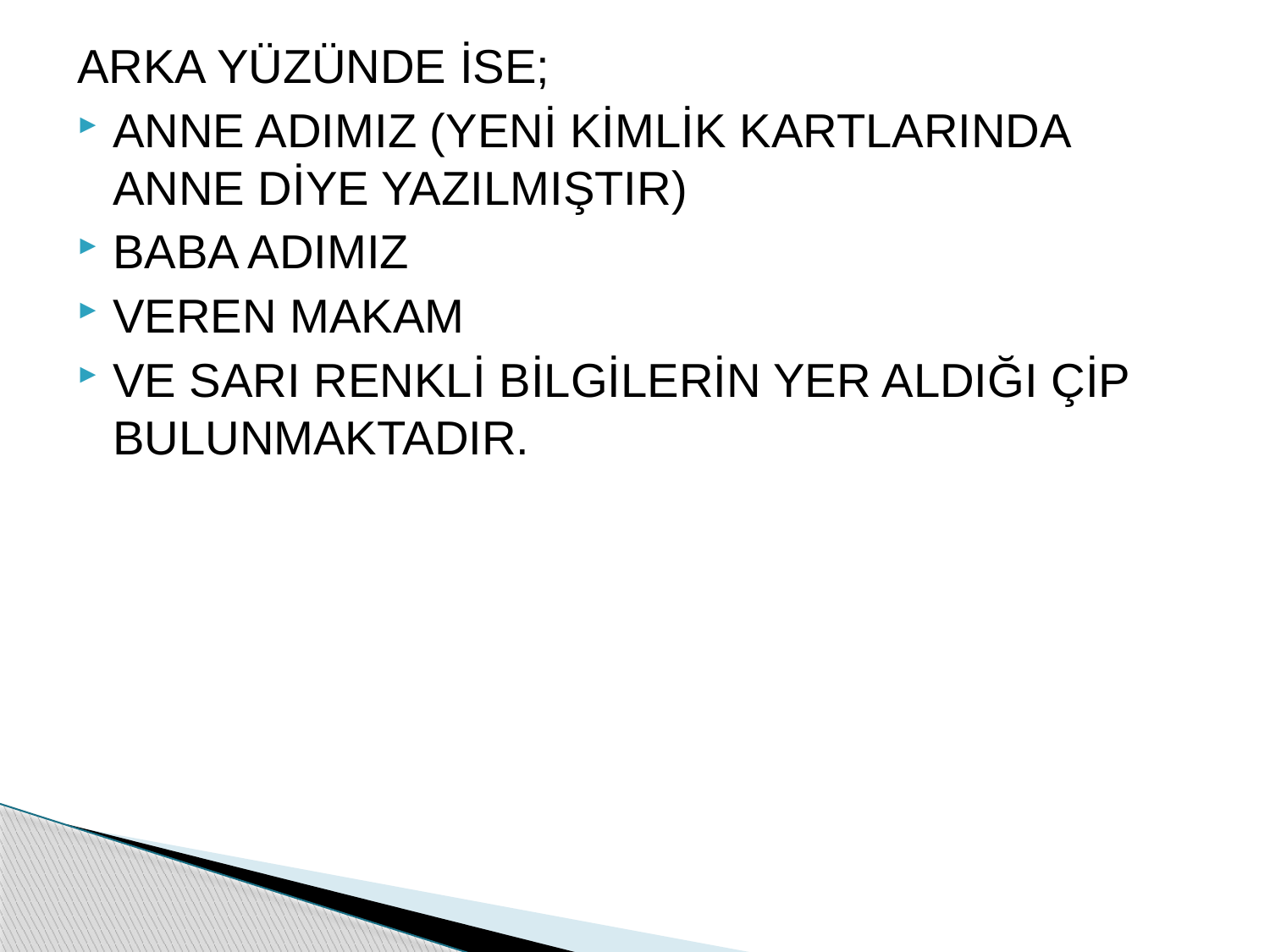

ARKA YÜZÜNDE İSE;
ANNE ADIMIZ (YENİ KİMLİK KARTLARINDA ANNE DİYE YAZILMIŞTIR)
BABA ADIMIZ
VEREN MAKAM
VE SARI RENKLİ BİLGİLERİN YER ALDIĞI ÇİP BULUNMAKTADIR.